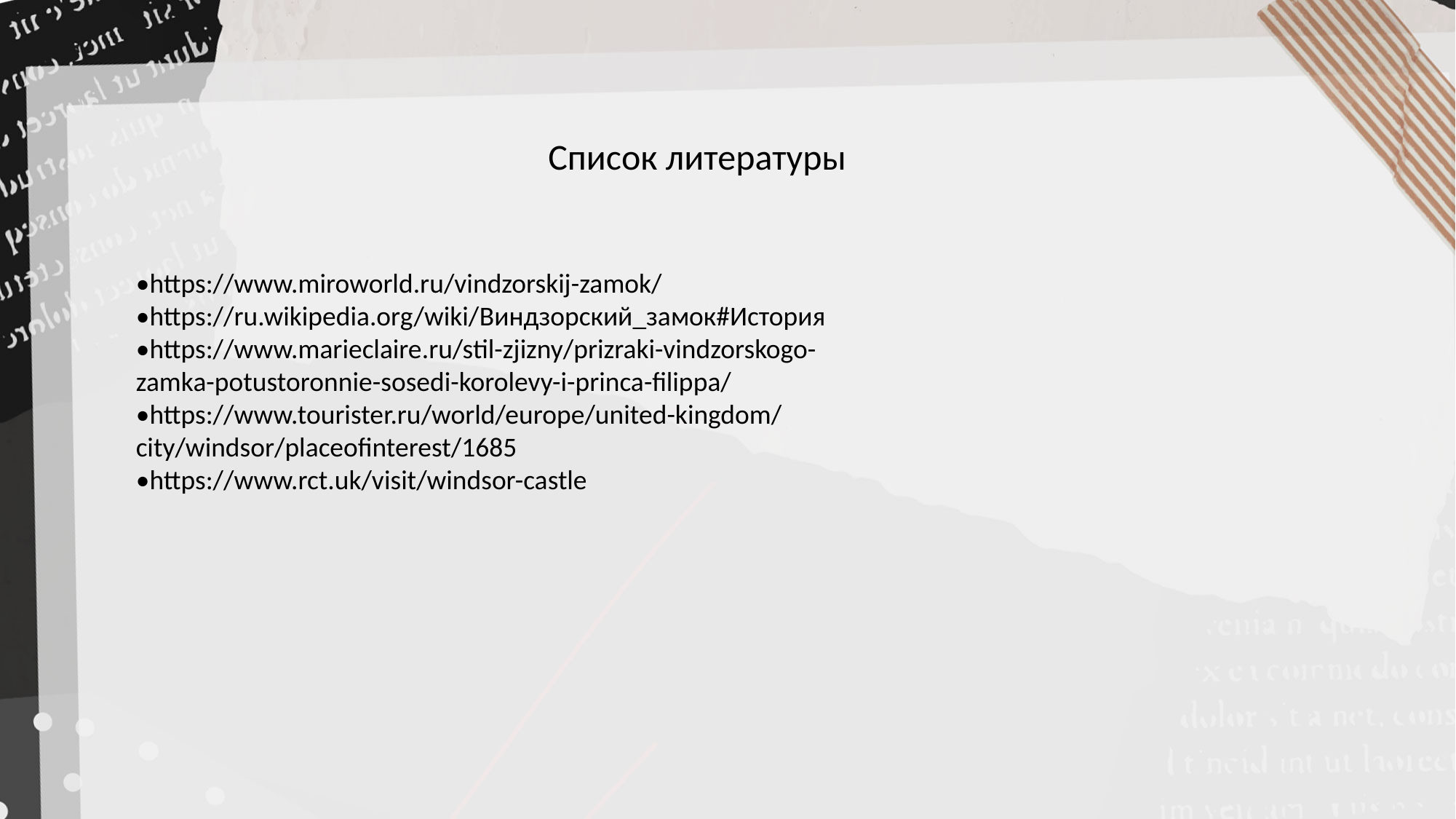

# Список литературы
•https://www.miroworld.ru/vindzorskij-zamok/
•https://ru.wikipedia.org/wiki/Виндзорский_замок#История
•https://www.marieclaire.ru/stil-zjizny/prizraki-vindzorskogo-zamka-potustoronnie-sosedi-korolevy-i-princa-filippa/
•https://www.tourister.ru/world/europe/united-kingdom/city/windsor/placeofinterest/1685
•https://www.rct.uk/visit/windsor-castle